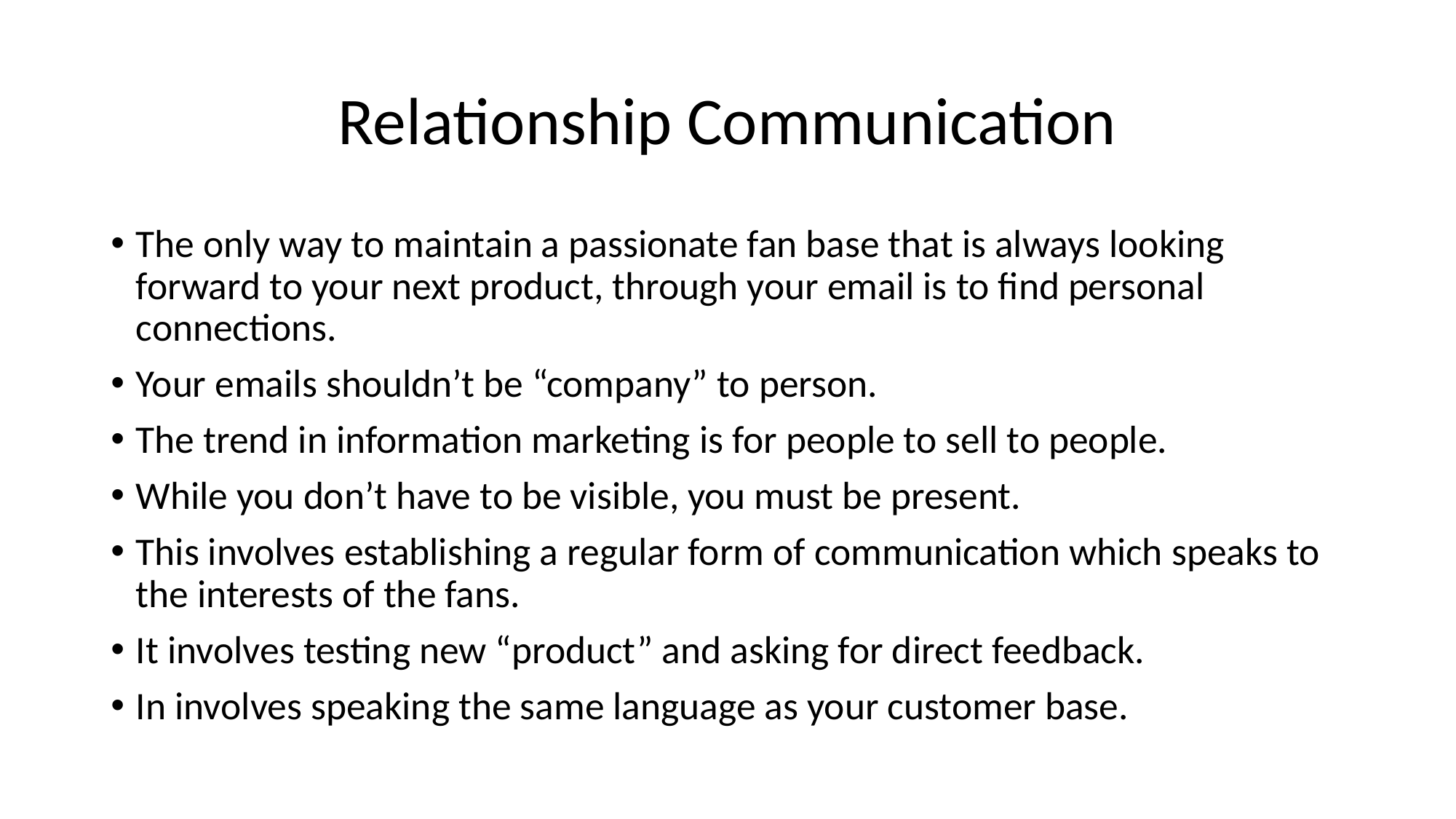

# Relationship Communication
The only way to maintain a passionate fan base that is always looking forward to your next product, through your email is to find personal connections.
Your emails shouldn’t be “company” to person.
The trend in information marketing is for people to sell to people.
While you don’t have to be visible, you must be present.
This involves establishing a regular form of communication which speaks to the interests of the fans.
It involves testing new “product” and asking for direct feedback.
In involves speaking the same language as your customer base.